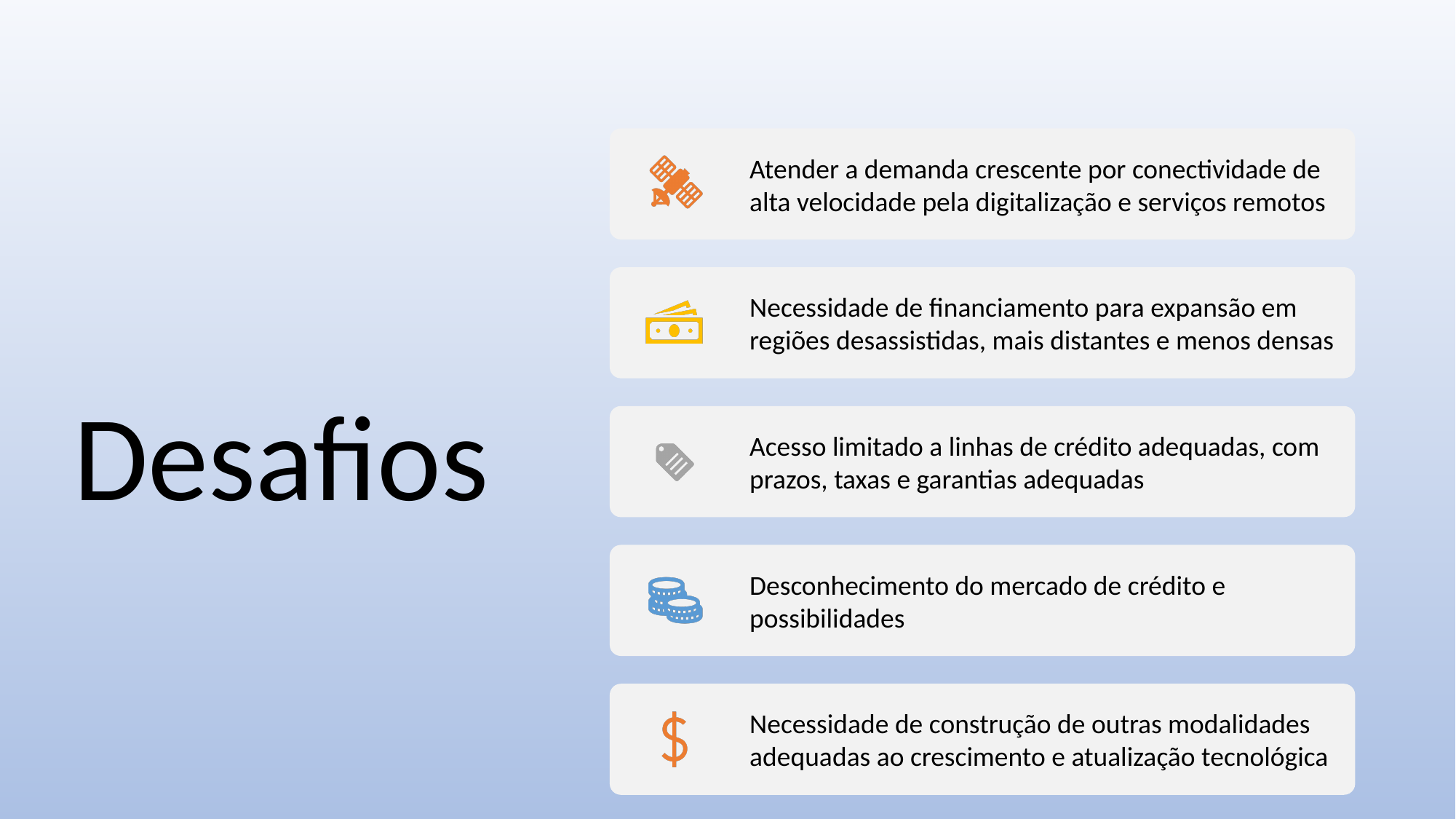

Desafios
Atender a demanda crescente por conectividade de alta velocidade pela digitalização e serviços remotos
Necessidade de financiamento para expansão em regiões desassistidas, mais distantes e menos densas
Acesso limitado a linhas de crédito adequadas, com prazos, taxas e garantias adequadas
Desconhecimento do mercado de crédito e possibilidades
Necessidade de construção de outras modalidades adequadas ao crescimento e atualização tecnológica